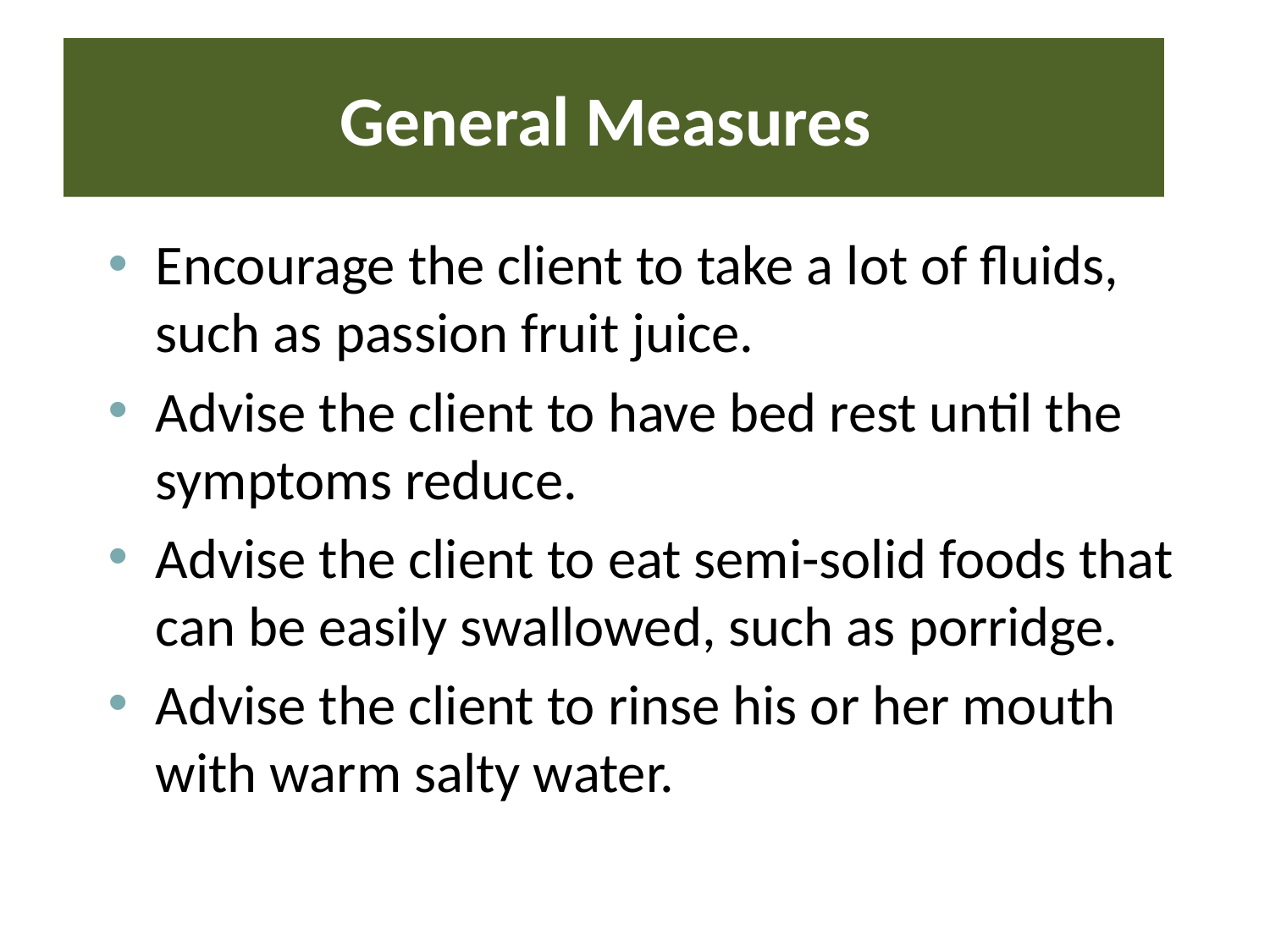

# General Measures
Encourage the client to take a lot of fluids, such as passion fruit juice.
Advise the client to have bed rest until the symptoms reduce.
Advise the client to eat semi-solid foods that can be easily swallowed, such as porridge.
Advise the client to rinse his or her mouth with warm salty water.